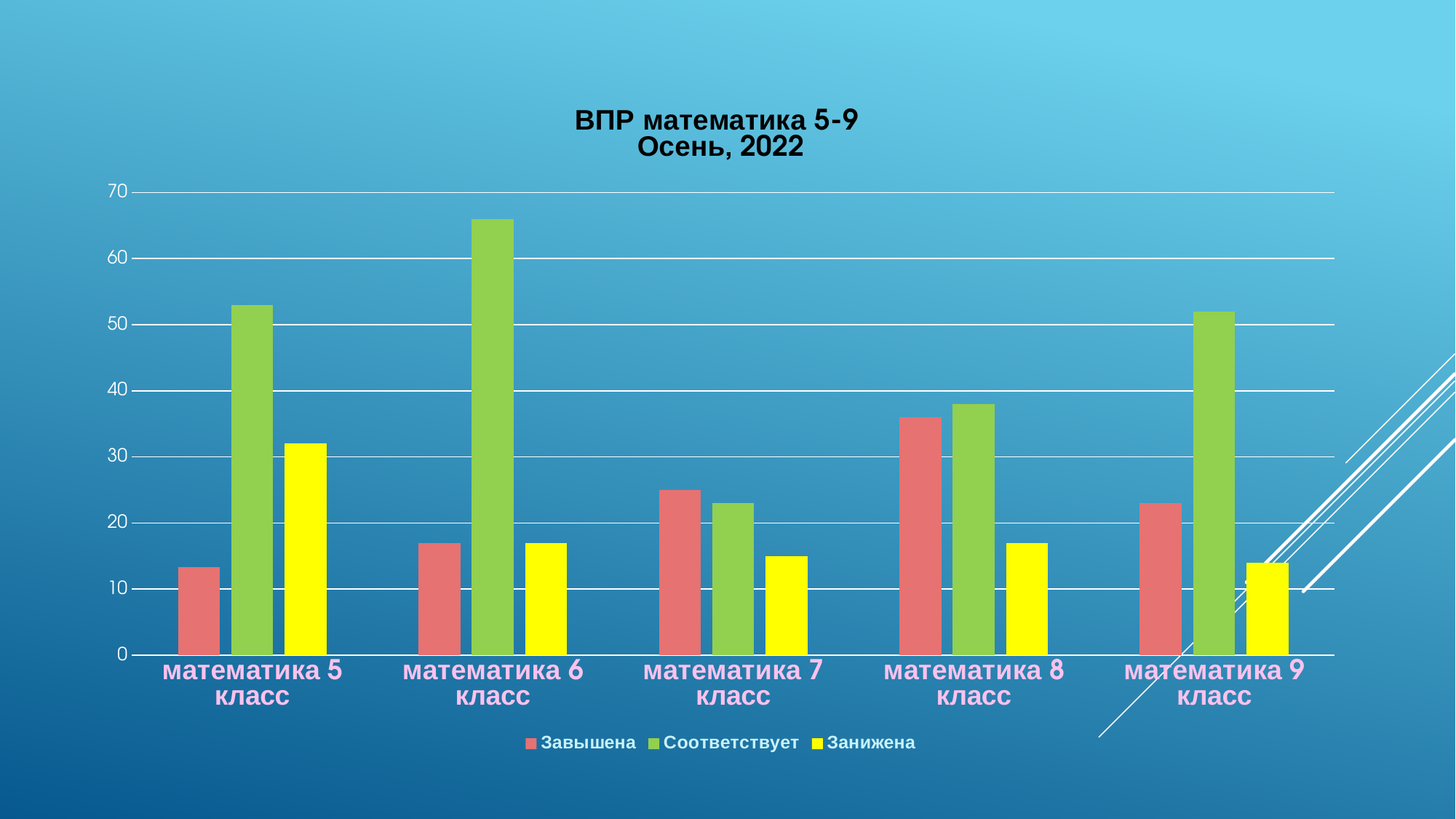

### Chart: ВПР математика 5-9
Осень, 2022

| Category | Завышена | Соответствует | Занижена |
|---|---|---|---|
| математика 5 класс | 13.3 | 53.0 | 32.0 |
| математика 6 класс | 17.0 | 66.0 | 17.0 |
| математика 7 класс | 25.0 | 23.0 | 15.0 |
| математика 8 класс | 36.0 | 38.0 | 17.0 |
| математика 9 класс | 23.0 | 52.0 | 14.0 |
#